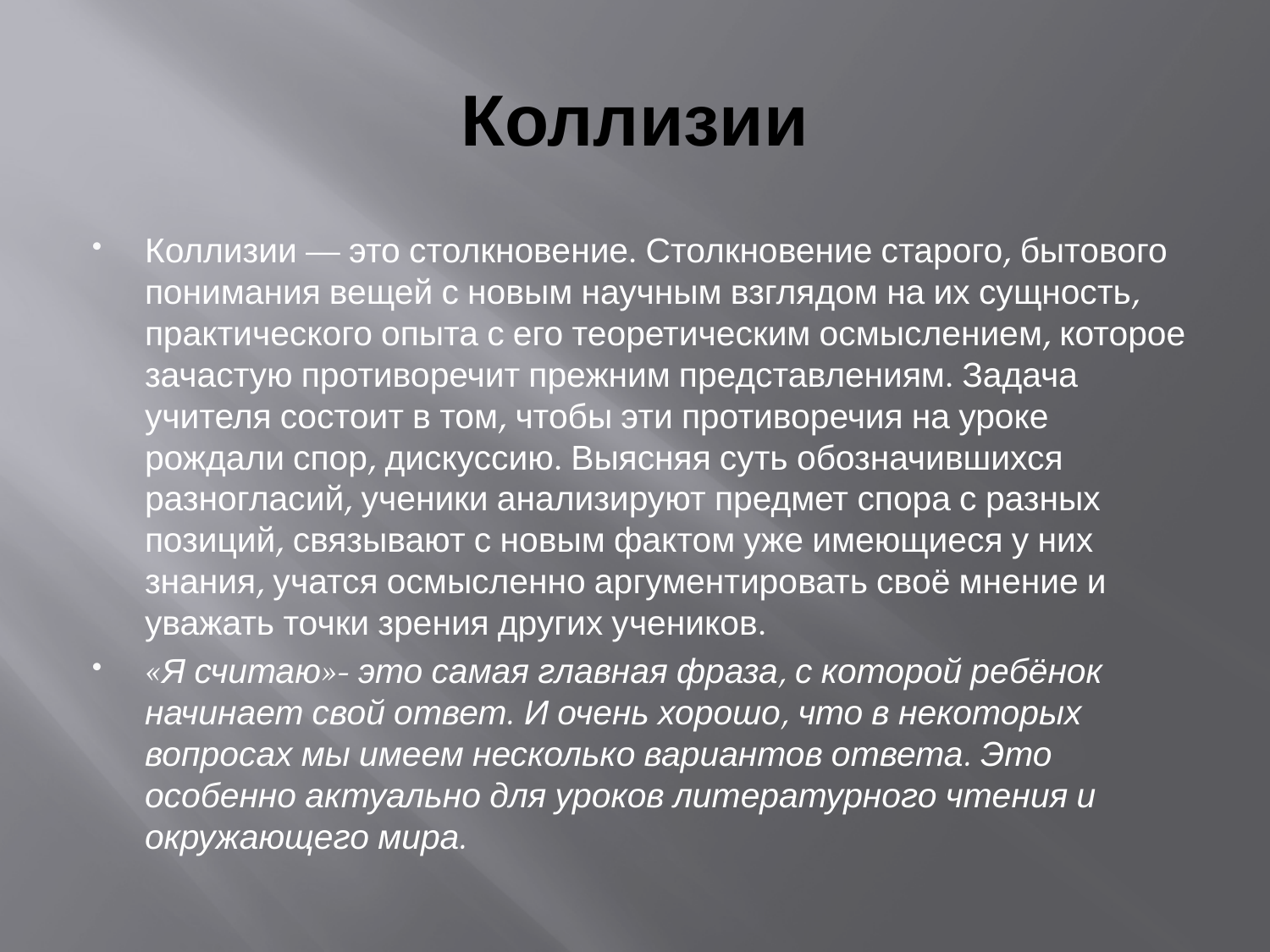

# Коллизии
Коллизии — это столкновение. Столкновение старого, бытового понимания вещей с новым научным взглядом на их сущность, практического опыта с его теоретическим осмыслением, которое зачастую противоречит прежним представлениям. Задача учителя состоит в том, чтобы эти противоречия на уроке рождали спор, дискуссию. Выясняя суть обозначившихся разногласий, ученики анализируют предмет спора с разных позиций, связывают с новым фактом уже имеющиеся у них знания, учатся осмысленно аргументировать своё мнение и уважать точки зрения других учеников.
«Я считаю»- это самая главная фраза, с которой ребёнок начинает свой ответ. И очень хорошо, что в некоторых вопросах мы имеем несколько вариантов ответа. Это особенно актуально для уроков литературного чтения и окружающего мира.